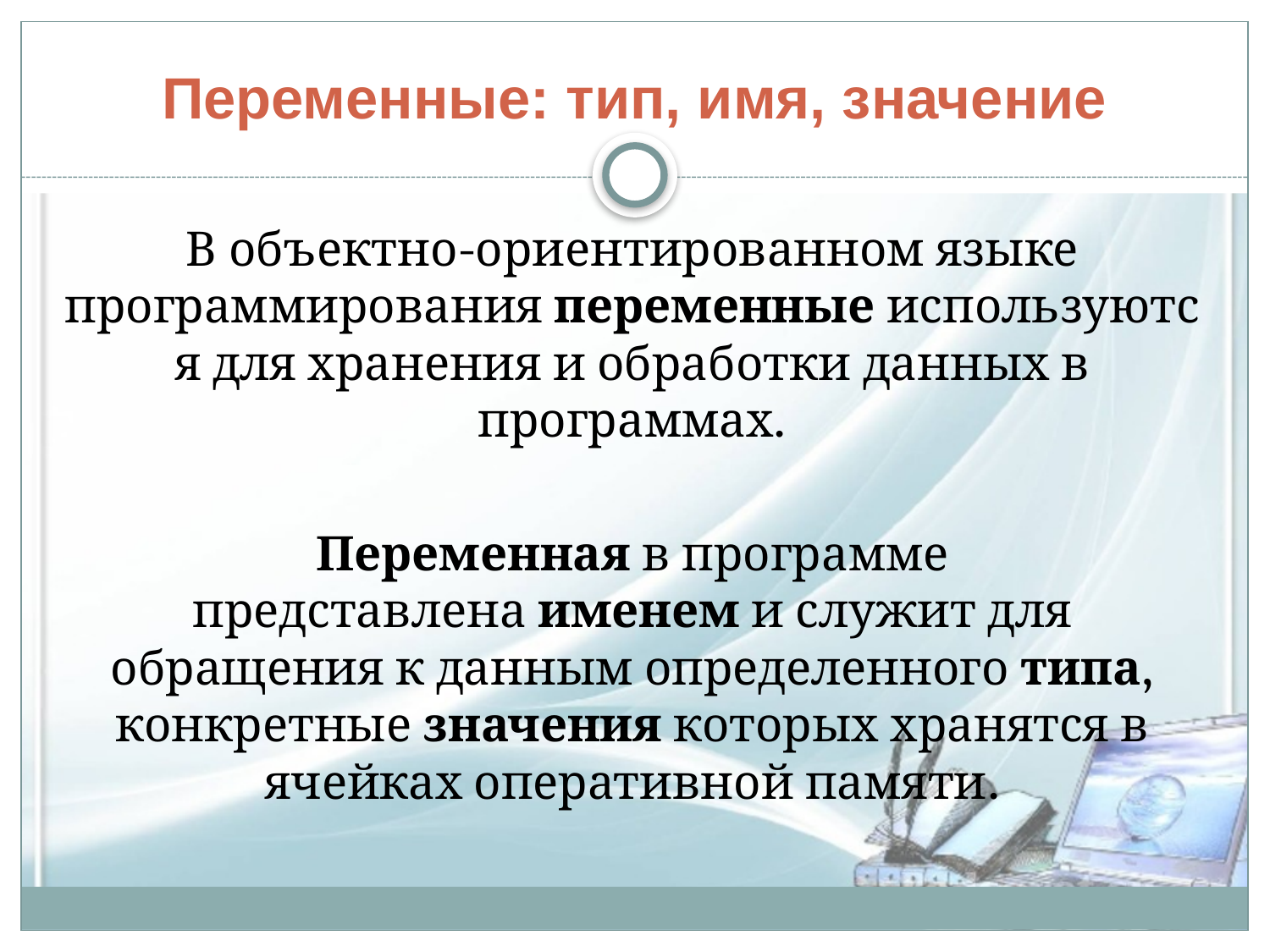

# Переменные: тип, имя, значение
В объектно-ориентированном языке программирования переменные используются для хранения и обра­ботки данных в программах.

Переменная в программе представлена именем и служит для обращения к данным определенного типа, конкретные значения которых хранятся в ячейках оперативной памяти.